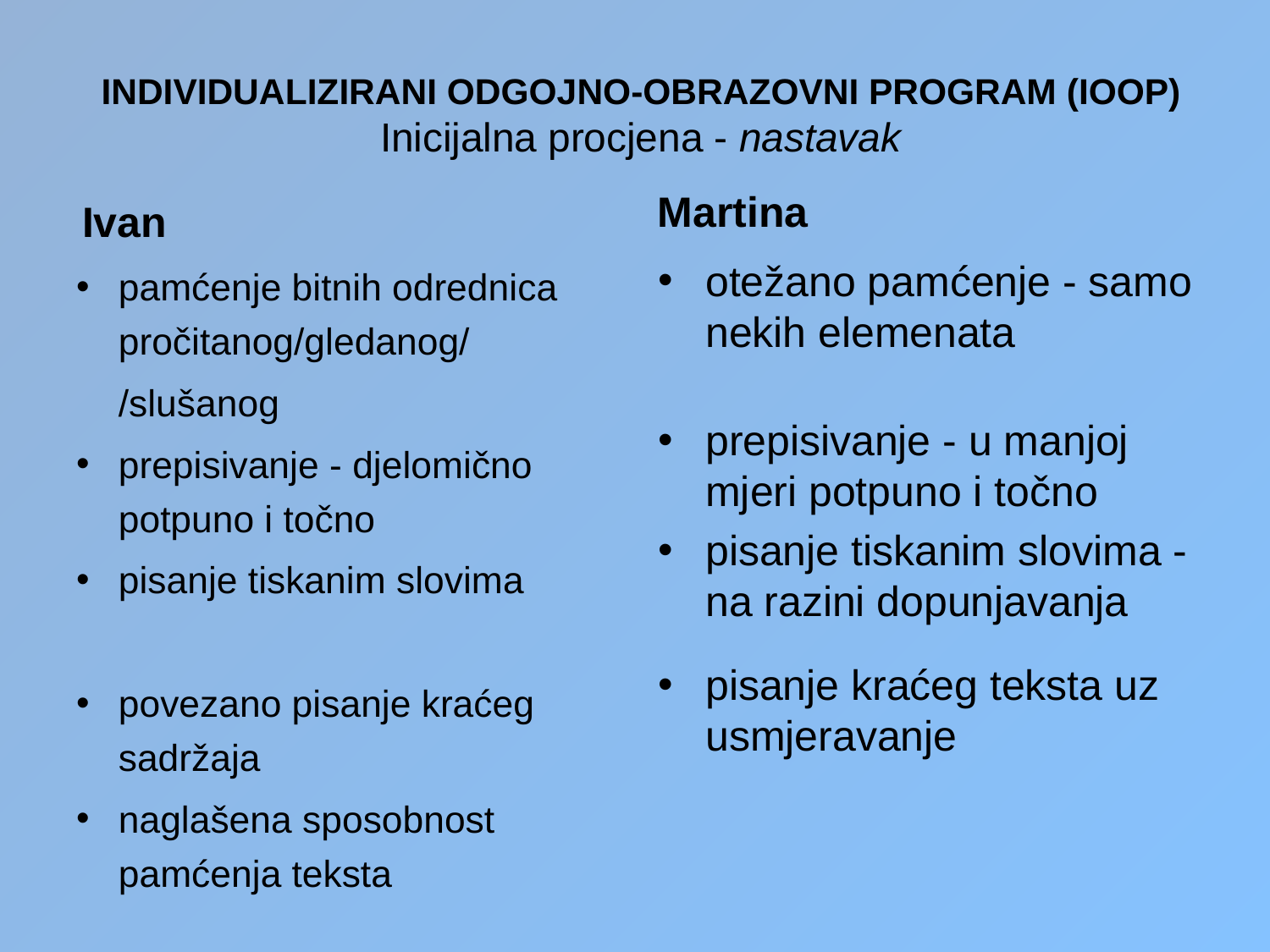

# INDIVIDUALIZIRANI ODGOJNO-OBRAZOVNI PROGRAM (IOOP) Inicijalna procjena - nastavak
Martina
Ivan
pamćenje bitnih odrednica pročitanog/gledanog/
	/slušanog
prepisivanje - djelomično potpuno i točno
pisanje tiskanim slovima

povezano pisanje kraćeg sadržaja
naglašena sposobnost pamćenja teksta

otežano pamćenje - samo nekih elemenata

prepisivanje - u manjoj mjeri potpuno i točno
pisanje tiskanim slovima - na razini dopunjavanja

pisanje kraćeg teksta uz usmjeravanje